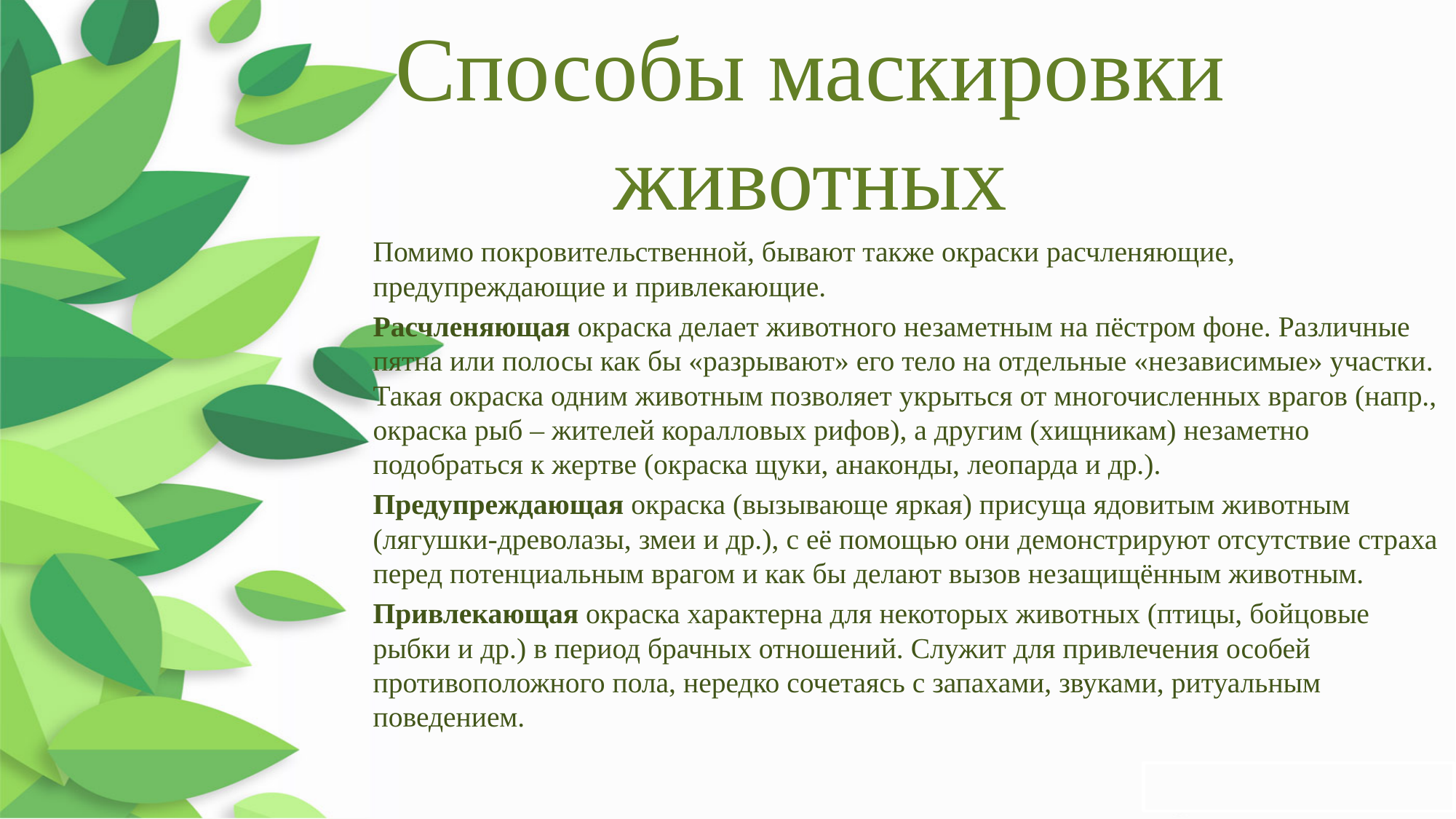

# Способы маскировки животных
Помимо покровительственной, бывают также окраски расчленяющие, предупреждающие и привлекающие.
Расчленяющая окраска делает животного незаметным на пёстром фоне. Различные пятна или полосы как бы «разрывают» его тело на отдельные «независимые» участки. Такая окраска одним животным позволяет укрыться от многочисленных врагов (напр., окраска рыб – жителей коралловых рифов), а другим (хищникам) незаметно подобраться к жертве (окраска щуки, анаконды, леопарда и др.).
Предупреждающая окраска (вызывающе яркая) присуща ядовитым животным (лягушки-древолазы, змеи и др.), с её помощью они демонстрируют отсутствие страха перед потенциальным врагом и как бы делают вызов незащищённым животным.
Привлекающая окраска характерна для некоторых животных (птицы, бойцовые рыбки и др.) в период брачных отношений. Служит для привлечения особей противоположного пола, нередко сочетаясь с запахами, звуками, ритуальным поведением.